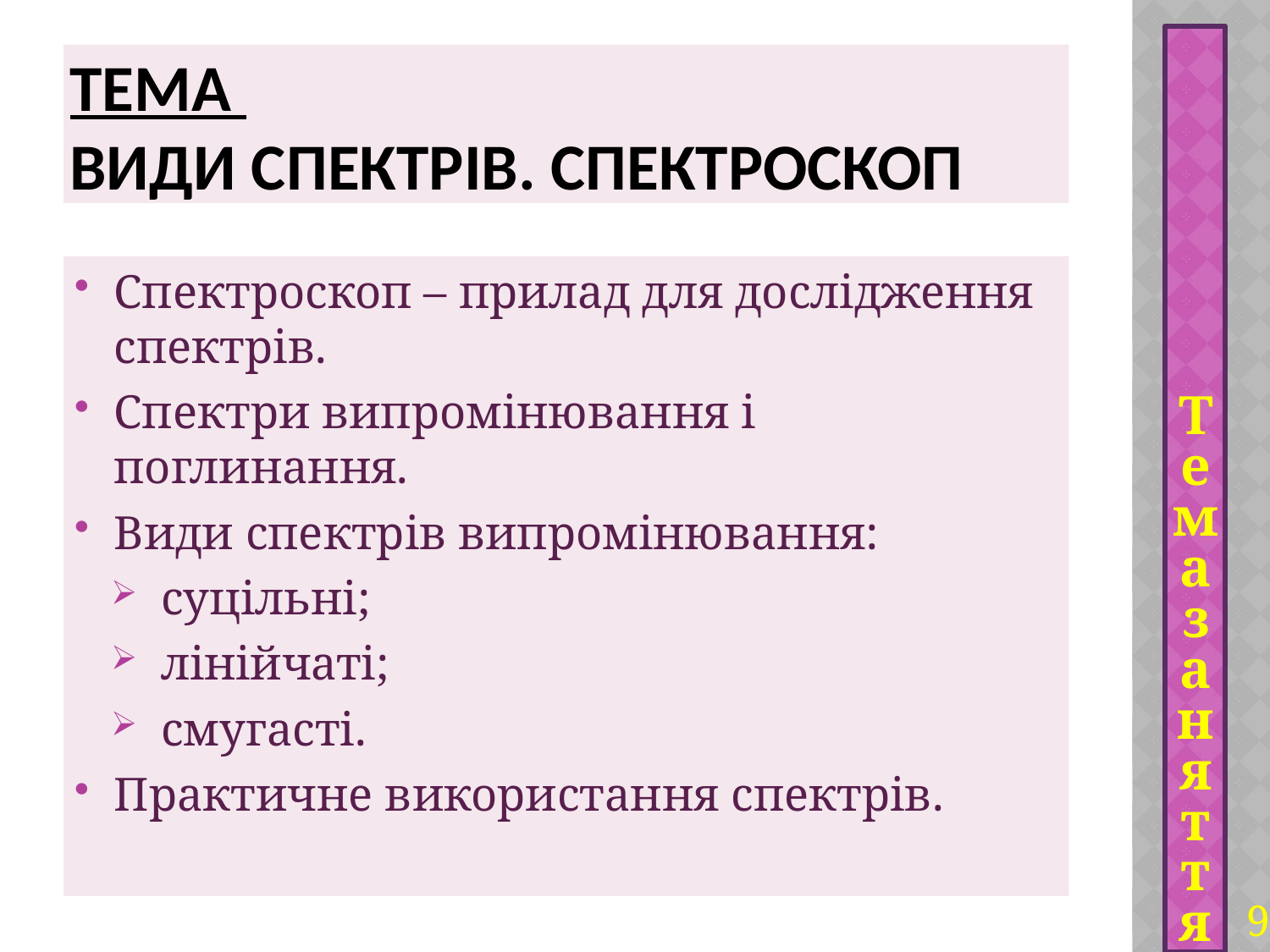

Тема заняття
# Тема види спектрів. спектроскоп
Спектроскоп – прилад для дослідження спектрів.
Спектри випромінювання і поглинання.
Види спектрів випромінювання:
суцільні;
лінійчаті;
смугасті.
Практичне використання спектрів.
9